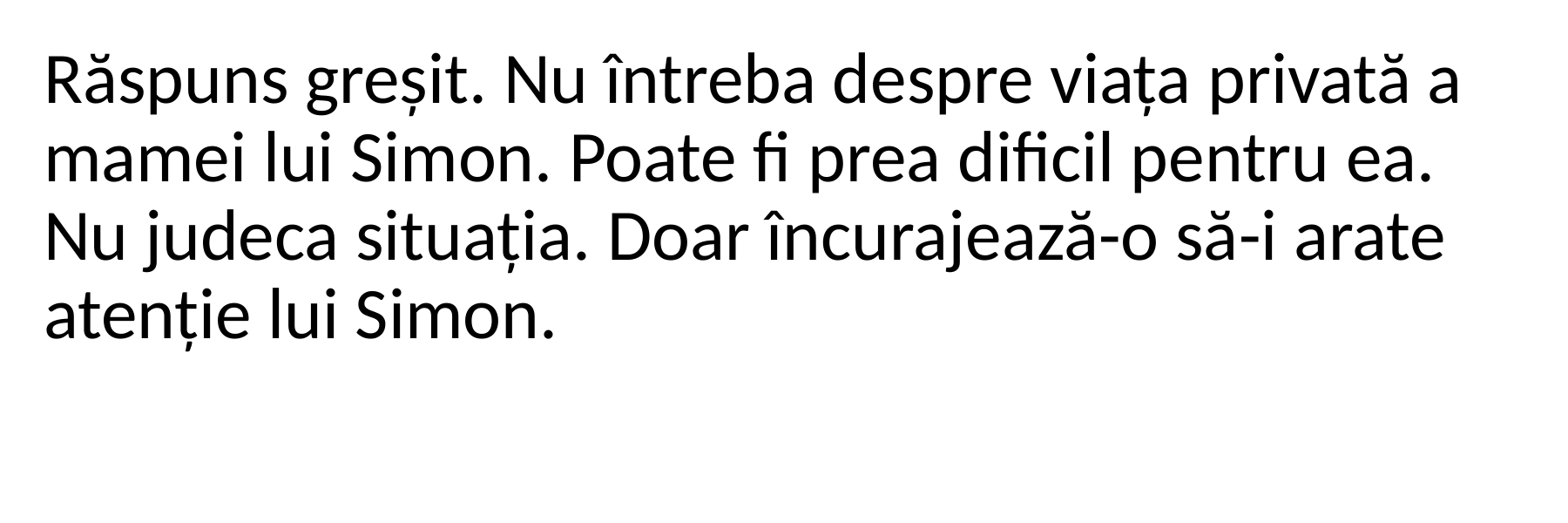

Răspuns greșit. Nu întreba despre viața privată a mamei lui Simon. Poate fi prea dificil pentru ea. Nu judeca situația. Doar încurajează-o să-i arate atenție lui Simon.